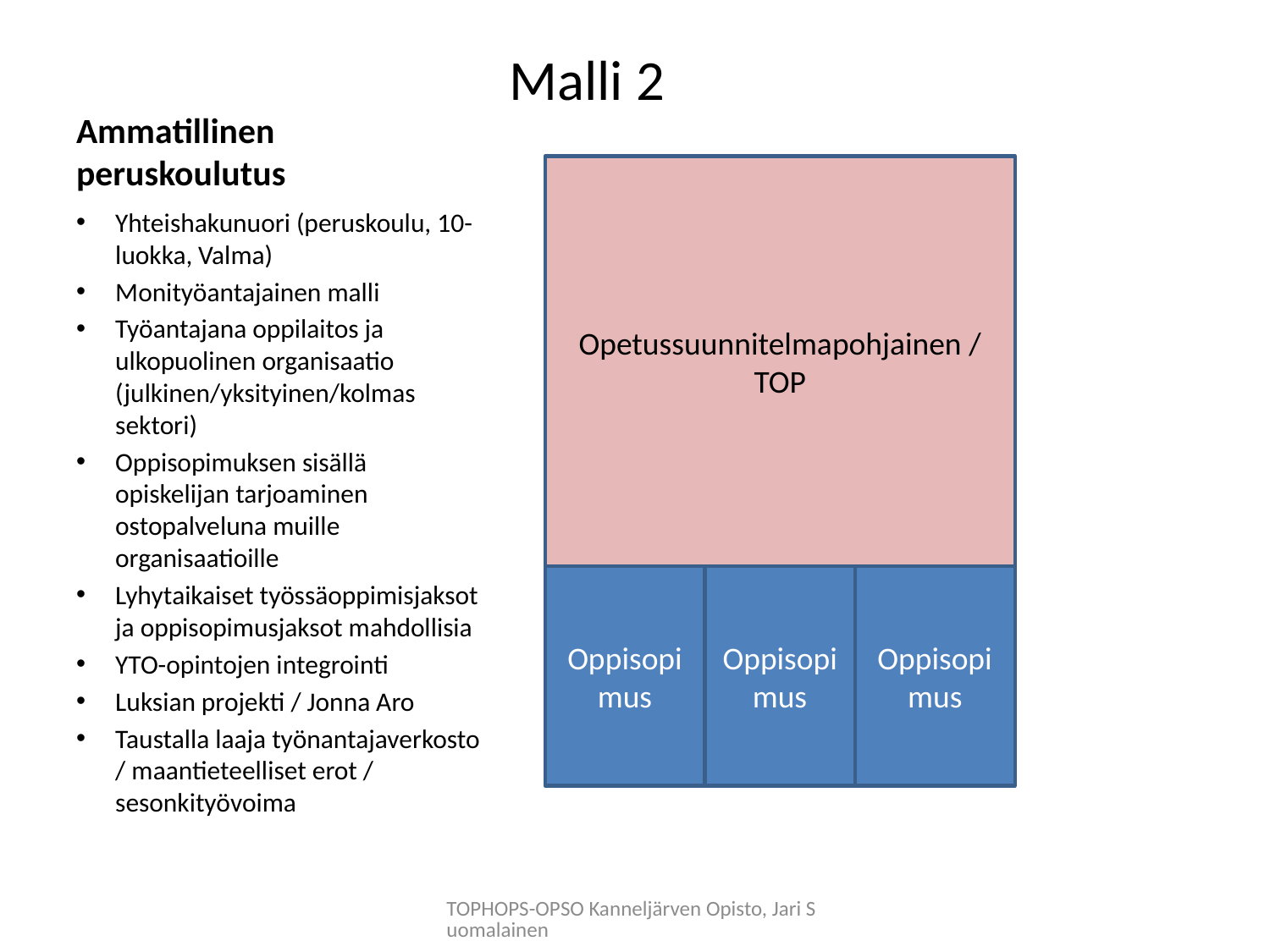

# Ammatillinen peruskoulutus
Malli 2
Opetussuunnitelmapohjainen / TOP
Yhteishakunuori (peruskoulu, 10-luokka, Valma)
Monityöantajainen malli
Työantajana oppilaitos ja ulkopuolinen organisaatio (julkinen/yksityinen/kolmas sektori)
Oppisopimuksen sisällä opiskelijan tarjoaminen ostopalveluna muille organisaatioille
Lyhytaikaiset työssäoppimisjaksot ja oppisopimusjaksot mahdollisia
YTO-opintojen integrointi
Luksian projekti / Jonna Aro
Taustalla laaja työnantajaverkosto / maantieteelliset erot / sesonkityövoima
Oppisopimus
Oppisopimus
Oppisopimus
TOPHOPS-OPSO Kanneljärven Opisto, Jari Suomalainen